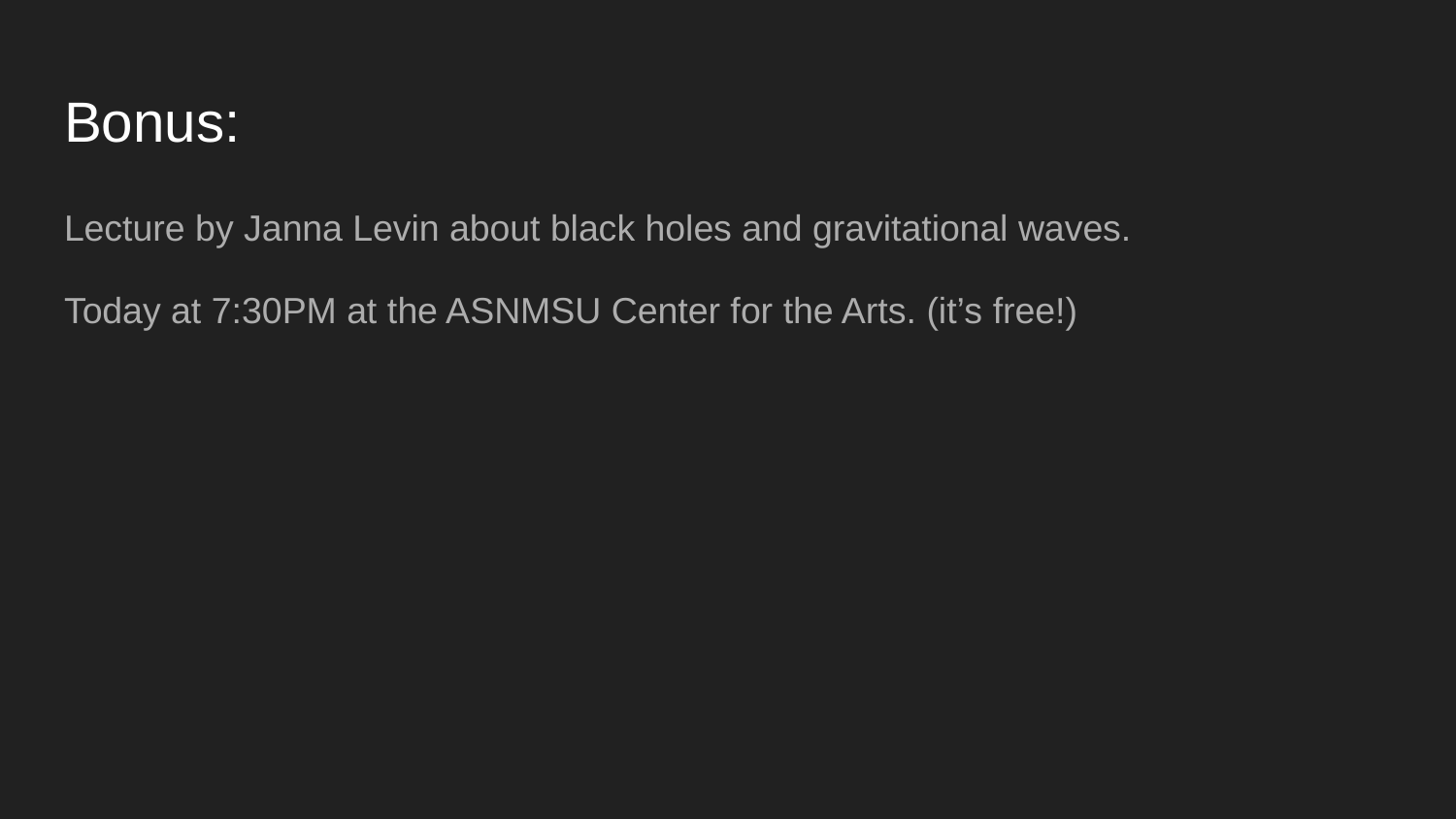

# Bonus:
Lecture by Janna Levin about black holes and gravitational waves.
Today at 7:30PM at the ASNMSU Center for the Arts. (it’s free!)